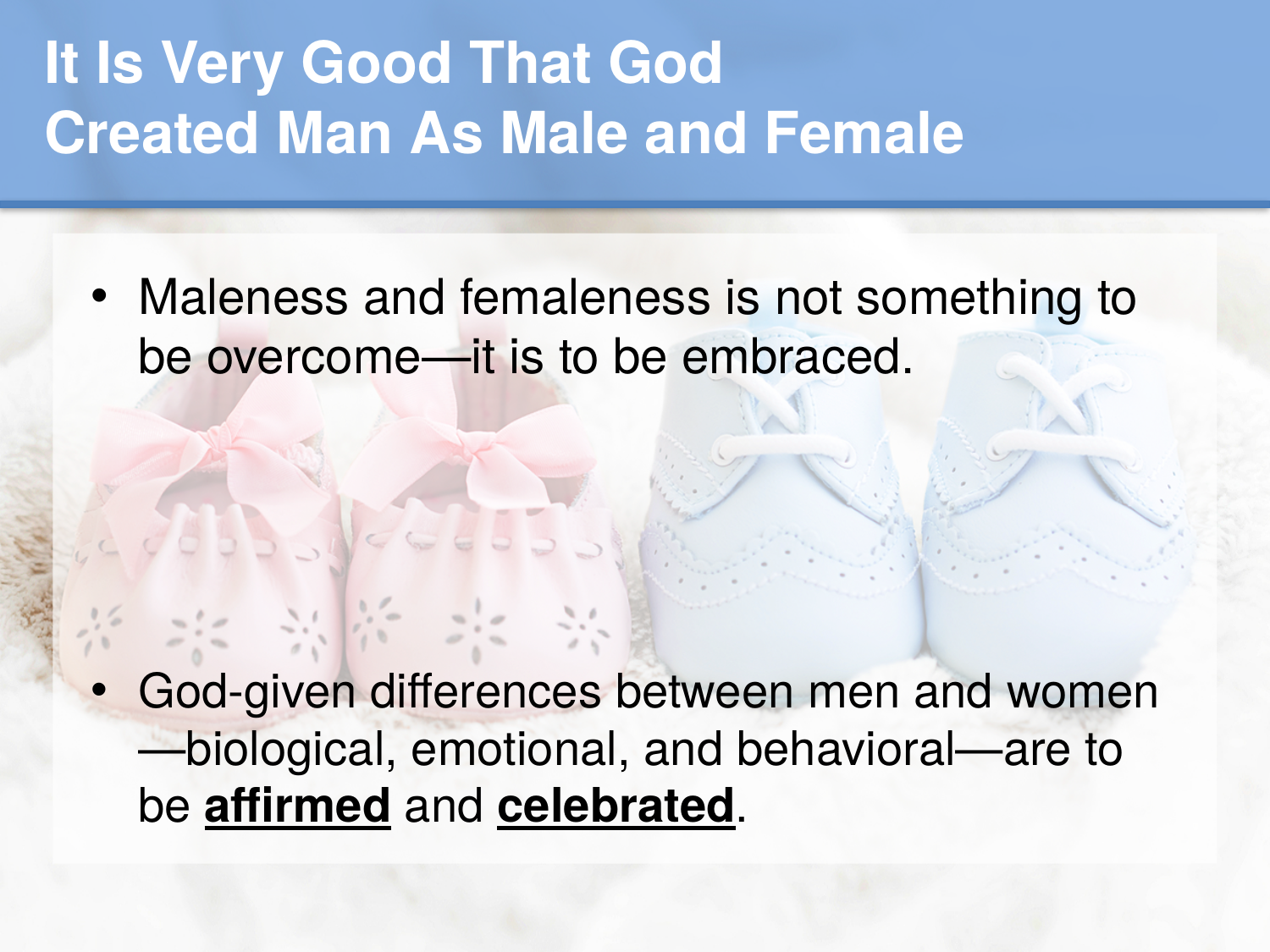

It Is Very Good That God
Created Man As Male and Female

Maleness and femaleness is not something to be overcome—it is to be embraced.

God-given differences between men and women—biological, emotional, and behavioral—are to be affirmed and celebrated.